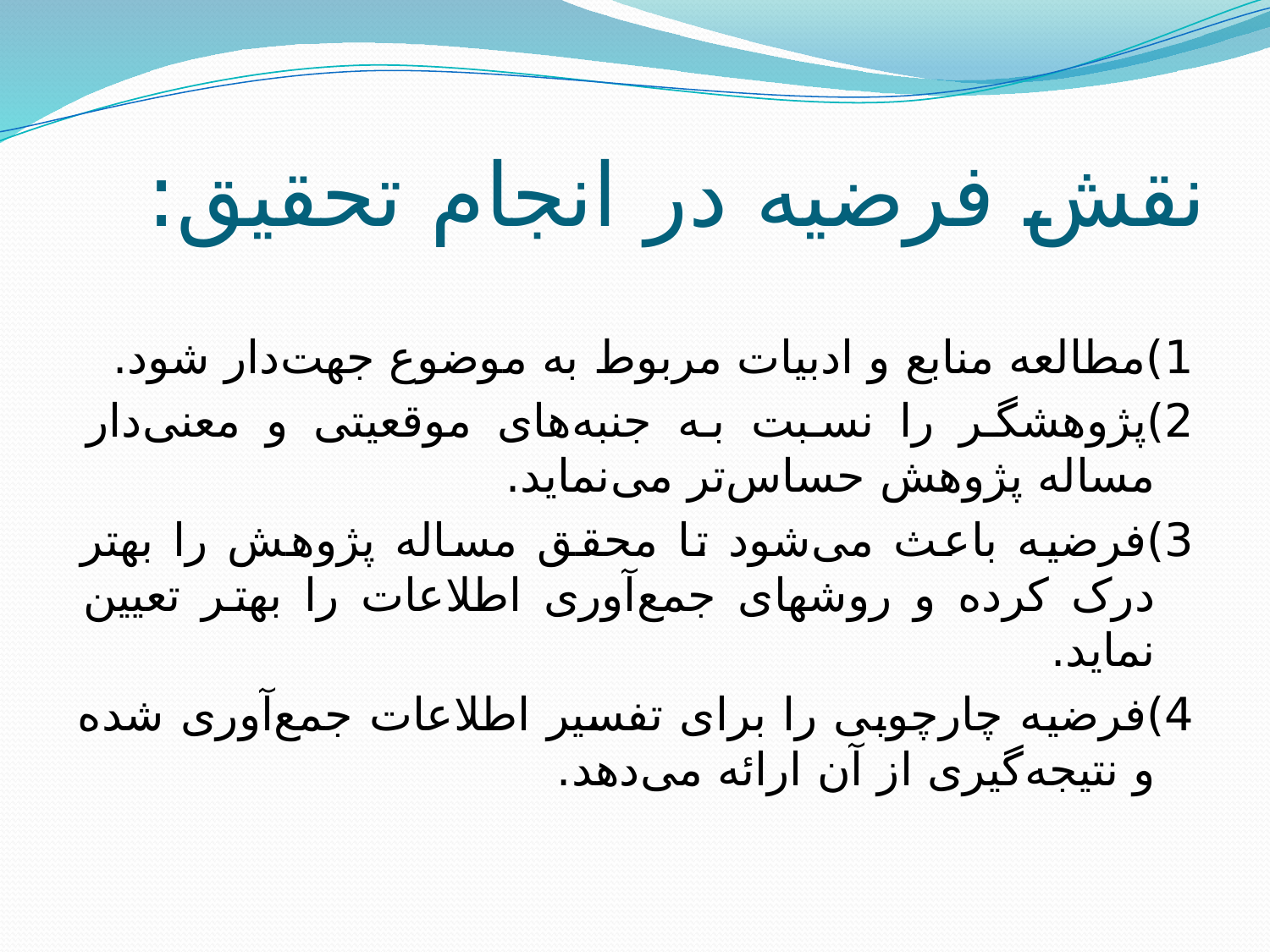

# نقش فرضیه در انجام تحقیق:
1)مطالعه منابع و ادبیات مربوط به موضوع جهت‌دار شود.
2)پژوهشگر را نسبت به جنبه‌های موقعیتی و معنی‌دار مساله پژوهش حساس‌تر می‌نماید.
3)فرضیه باعث می‌شود تا محقق مساله پژوهش را بهتر درک کرده و روشهای جمع‌آوری اطلاعات را بهتر تعیین نماید.
4)فرضیه چارچوبی را برای تفسیر اطلاعات جمع‌آوری شده و نتیجه‌گیری از آن ارائه می‌دهد.